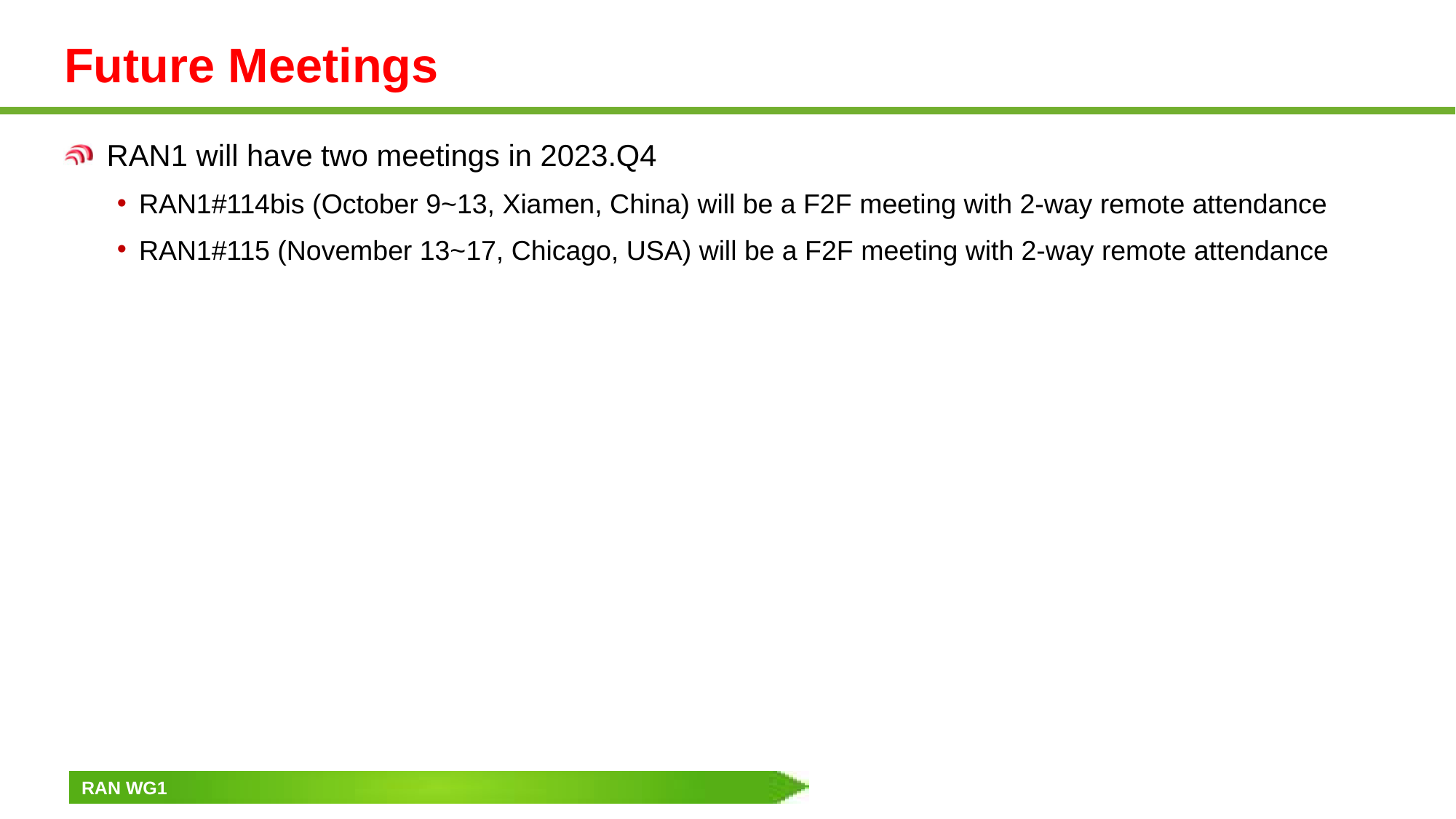

# Future Meetings
RAN1 will have two meetings in 2023.Q4
RAN1#114bis (October 9~13, Xiamen, China) will be a F2F meeting with 2-way remote attendance
RAN1#115 (November 13~17, Chicago, USA) will be a F2F meeting with 2-way remote attendance